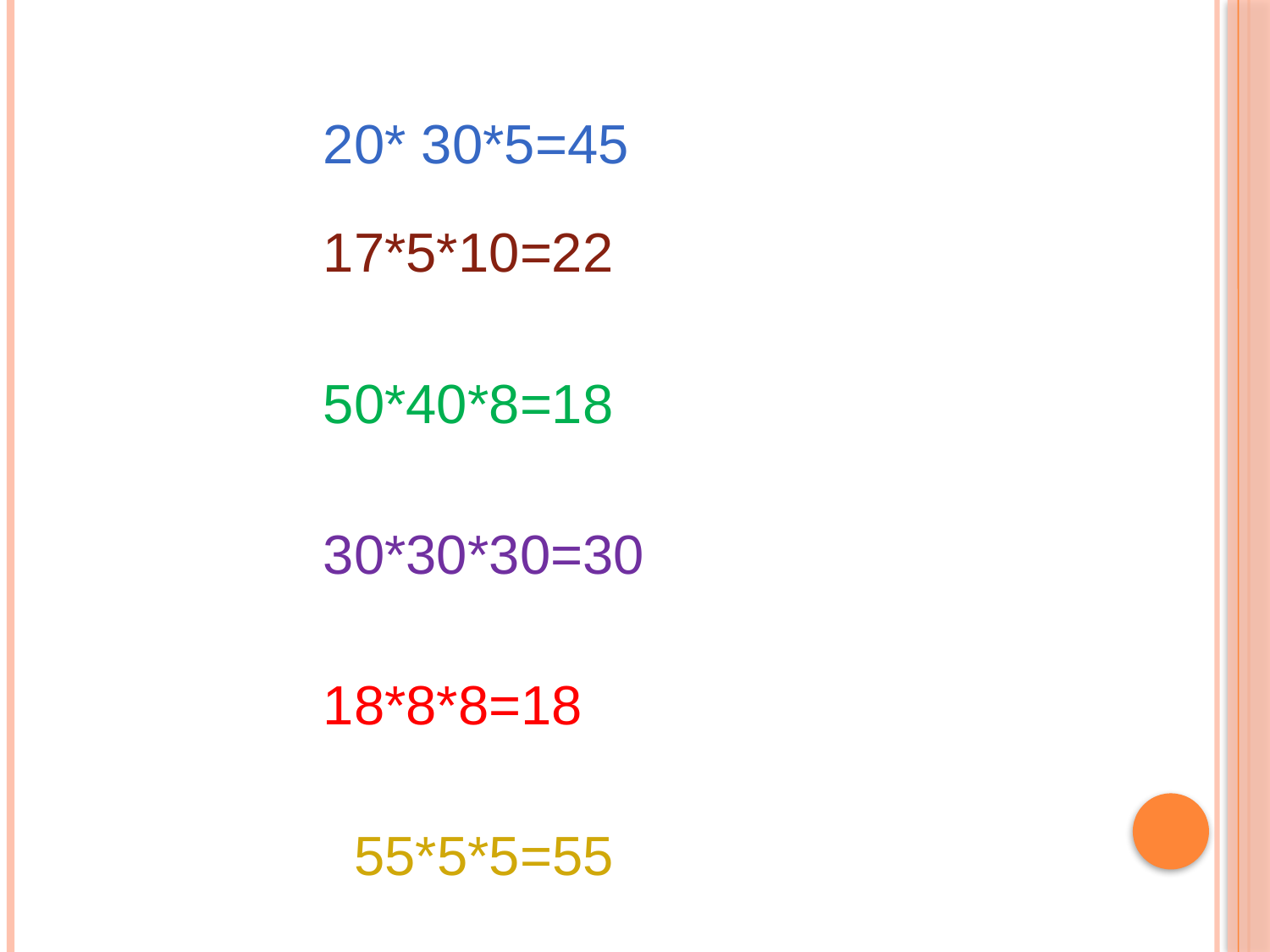

20* 30*5=45
                17*5*10=22

                50*40*8=18

                30*30*30=30

                18*8*8=18

                  55*5*5=55